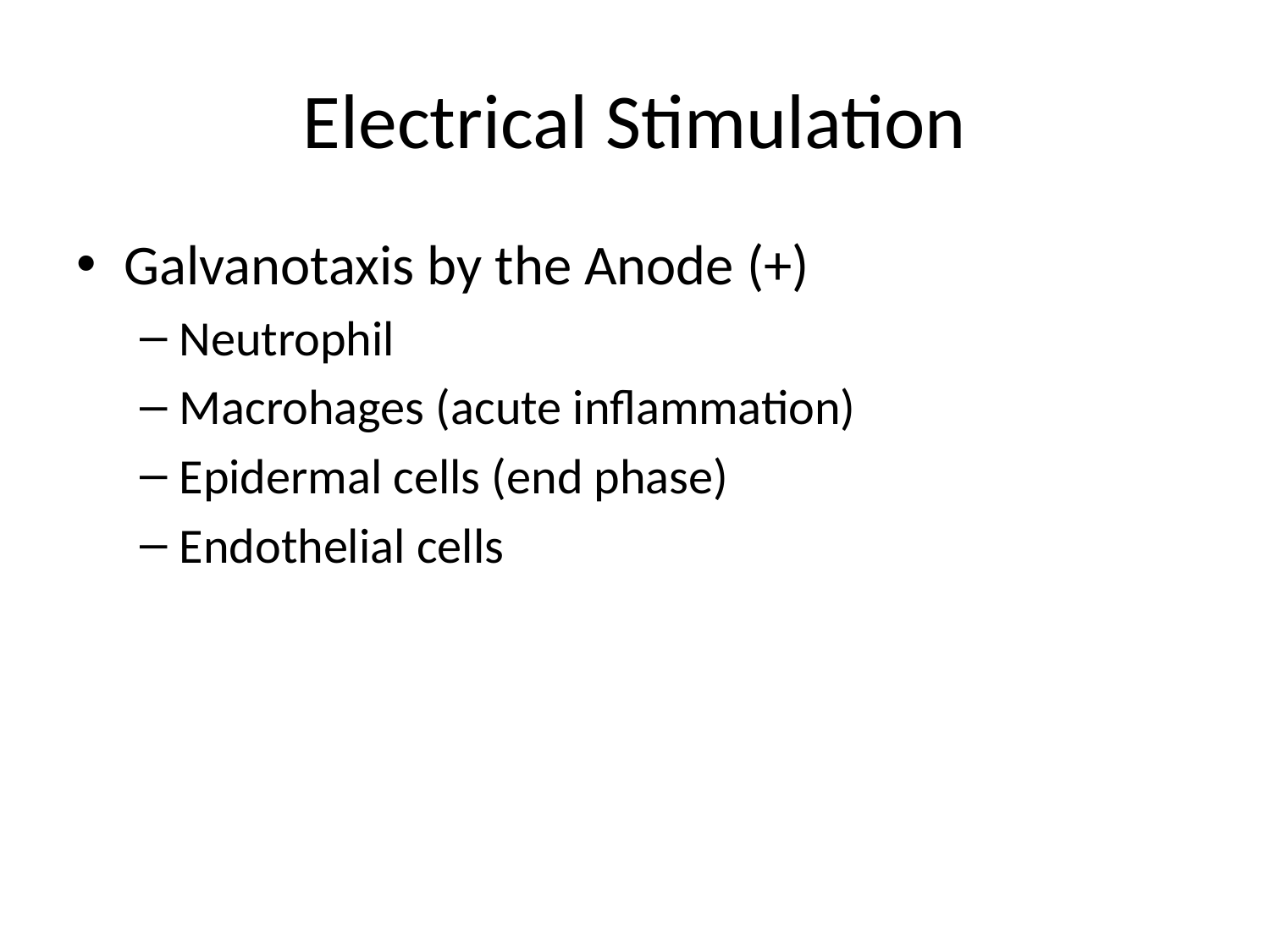

# Electrical Stimulation
Galvanotaxis by the Anode (+)
Neutrophil
Macrohages (acute inflammation)
Epidermal cells (end phase)
Endothelial cells